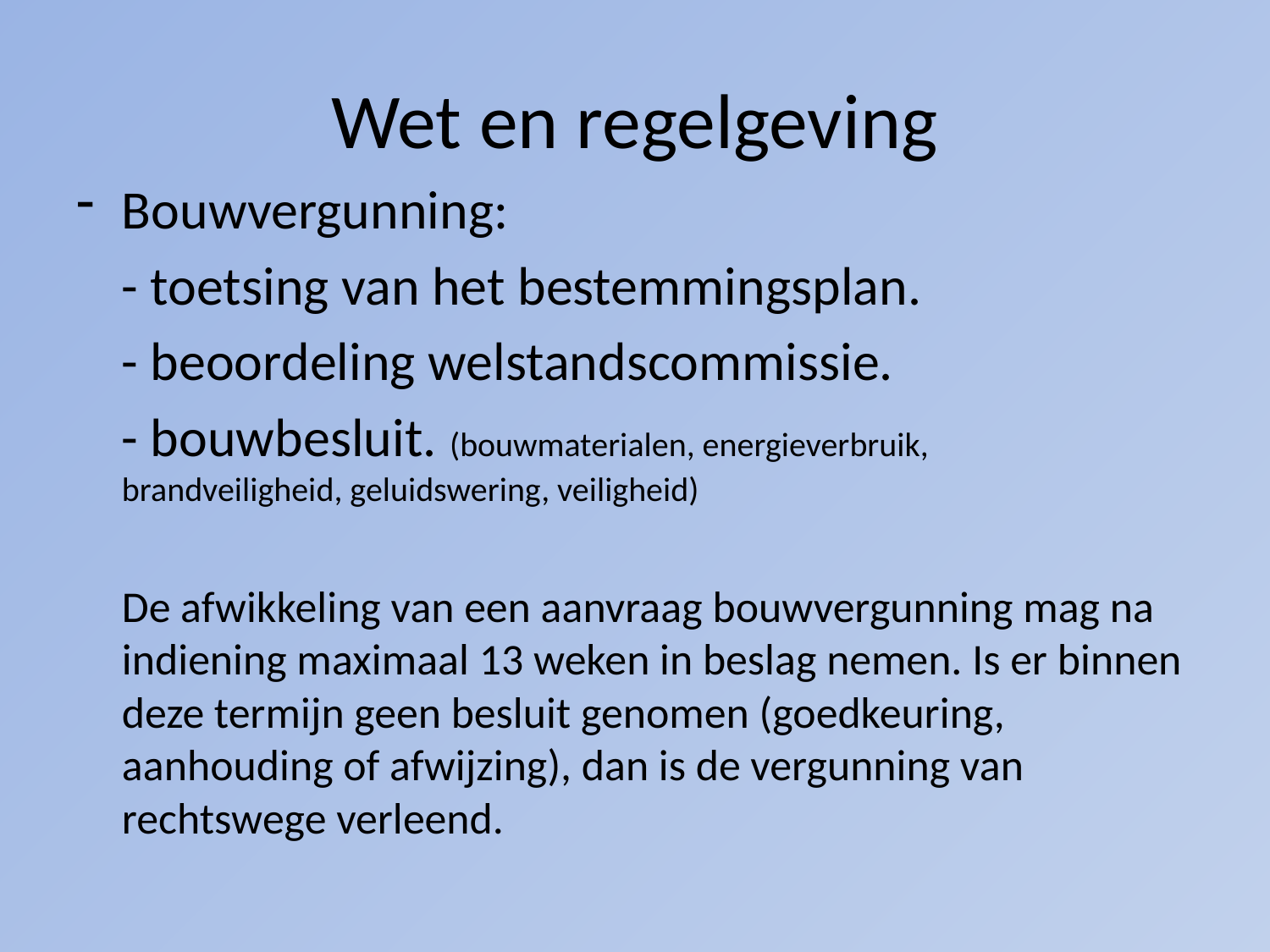

# Wet en regelgeving
Bouwvergunning:
		- toetsing van het bestemmingsplan.
		- beoordeling welstandscommissie.
		- bouwbesluit. (bouwmaterialen, energieverbruik, 			brandveiligheid, geluidswering, veiligheid)

	De afwikkeling van een aanvraag bouwvergunning mag na indiening maximaal 13 weken in beslag nemen. Is er binnen deze termijn geen besluit genomen (goedkeuring, aanhouding of afwijzing), dan is de vergunning van rechtswege verleend.